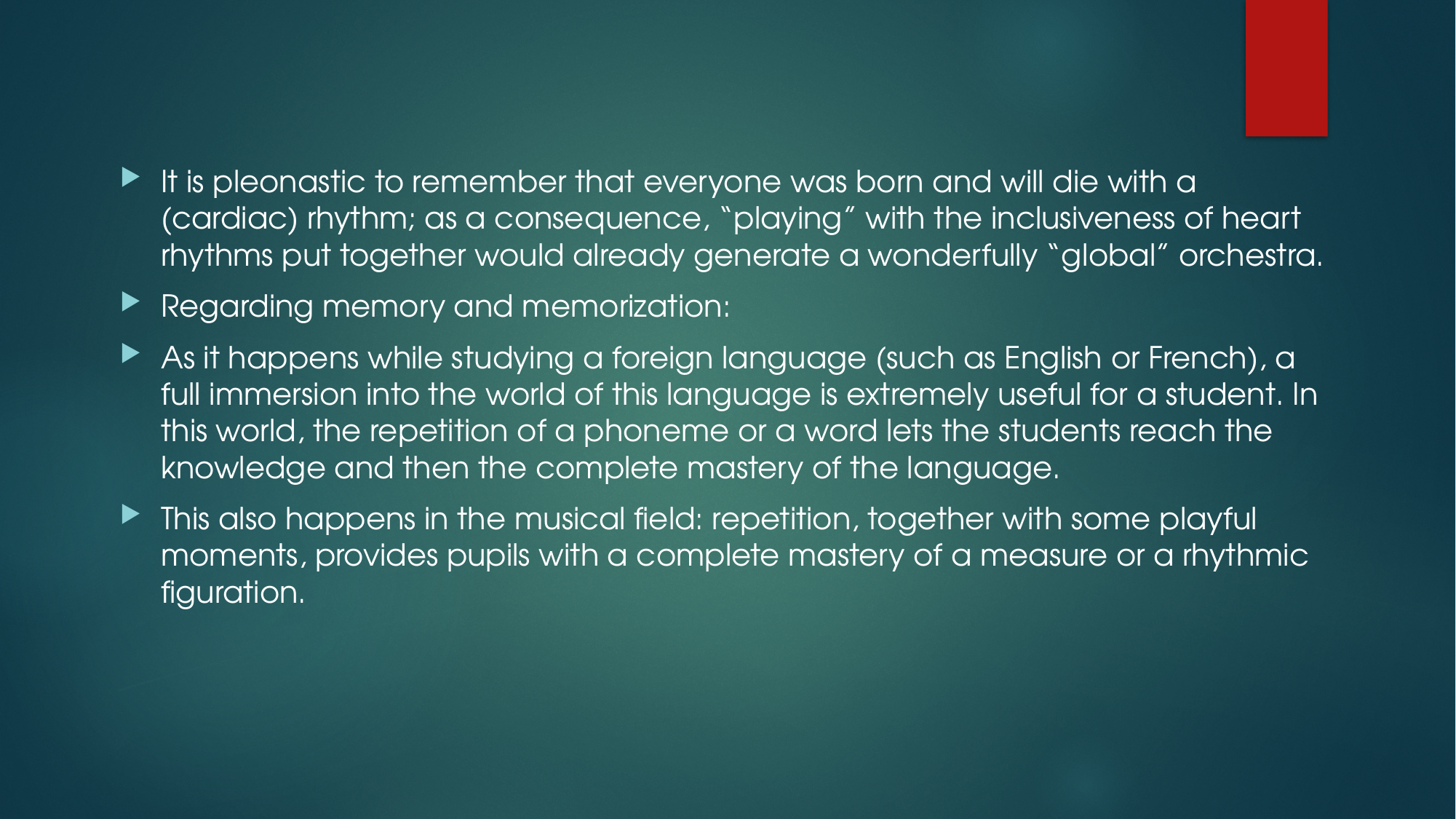

It is pleonastic to remember that everyone was born and will die with a (cardiac) rhythm; as a consequence, “playing” with the inclusiveness of heart rhythms put together would already generate a wonderfully “global” orchestra.
Regarding memory and memorization:
As it happens while studying a foreign language (such as English or French), a full immersion into the world of this language is extremely useful for a student. In this world, the repetition of a phoneme or a word lets the students reach the knowledge and then the complete mastery of the language.
This also happens in the musical field: repetition, together with some playful moments, provides pupils with a complete mastery of a measure or a rhythmic figuration.